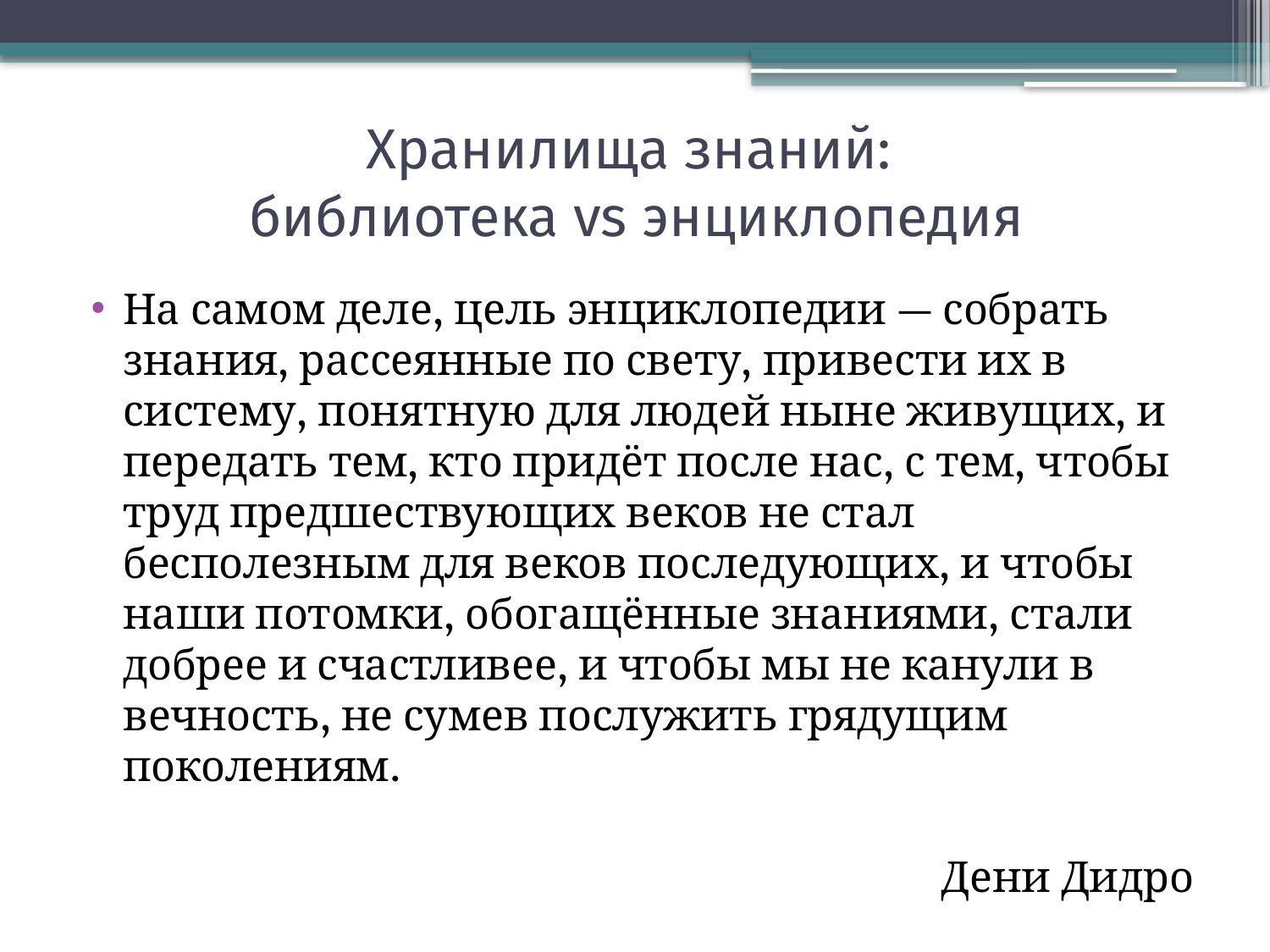

# Хранилища знаний: библиотека vs энциклопедия
На самом деле, цель энциклопедии — собрать знания, рассеянные по свету, привести их в систему, понятную для людей ныне живущих, и передать тем, кто придёт после нас, с тем, чтобы труд предшествующих веков не стал бесполезным для веков последующих, и чтобы наши потомки, обогащённые знаниями, стали добрее и счастливее, и чтобы мы не канули в вечность, не сумев послужить грядущим поколениям.

Дени Дидро